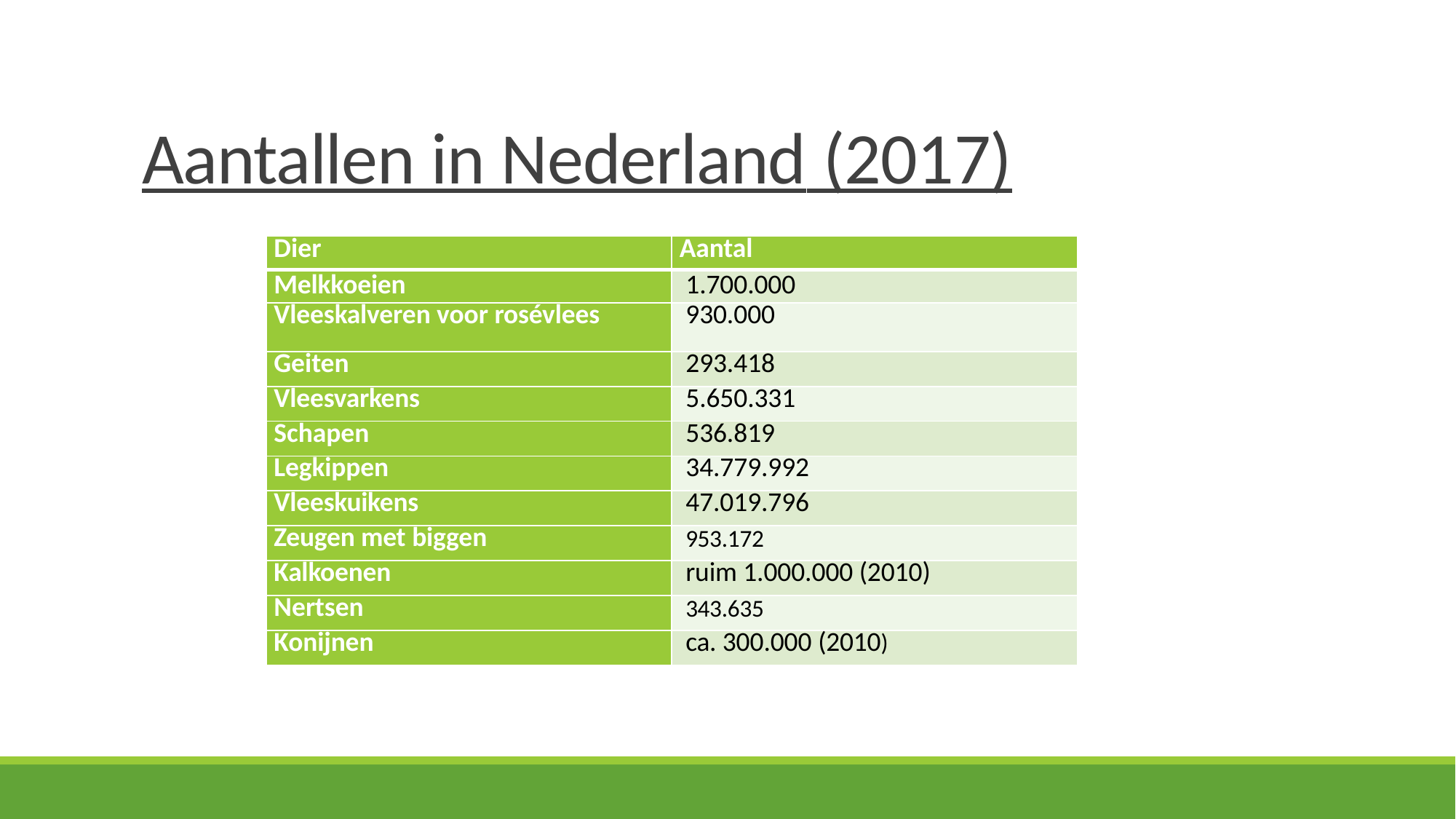

# Aantallen in Nederland (2017)
| Dier | Aantal |
| --- | --- |
| Melkkoeien | 1.700.000 |
| Vleeskalveren voor rosévlees | 930.000 |
| Geiten | 293.418 |
| Vleesvarkens | 5.650.331 |
| Schapen | 536.819 |
| Legkippen | 34.779.992 |
| Vleeskuikens | 47.019.796 |
| Zeugen met biggen | 953.172 |
| Kalkoenen | ruim 1.000.000 (2010) |
| Nertsen | 343.635 |
| Konijnen | ca. 300.000 (2010) |